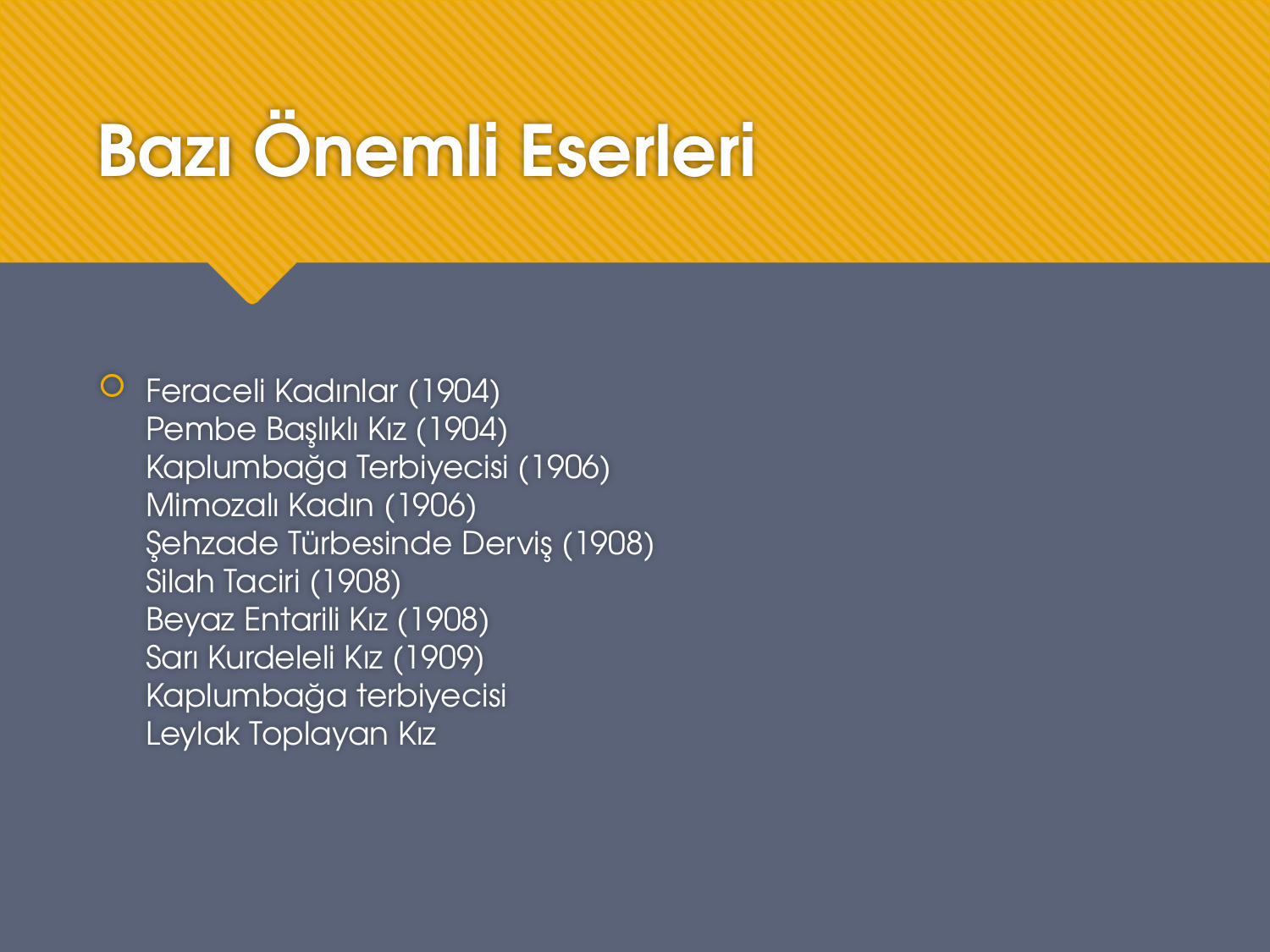

# Bazı Önemli Eserleri
Feraceli Kadınlar (1904) 
Pembe Başlıklı Kız (1904) 
Kaplumbağa Terbiyecisi (1906) 
Mimozalı Kadın (1906) 
Şehzade Türbesinde Derviş (1908) 
Silah Taciri (1908) 
Beyaz Entarili Kız (1908) 
Sarı Kurdeleli Kız (1909) 
Kaplumbağa terbiyecisi 
Leylak Toplayan Kız